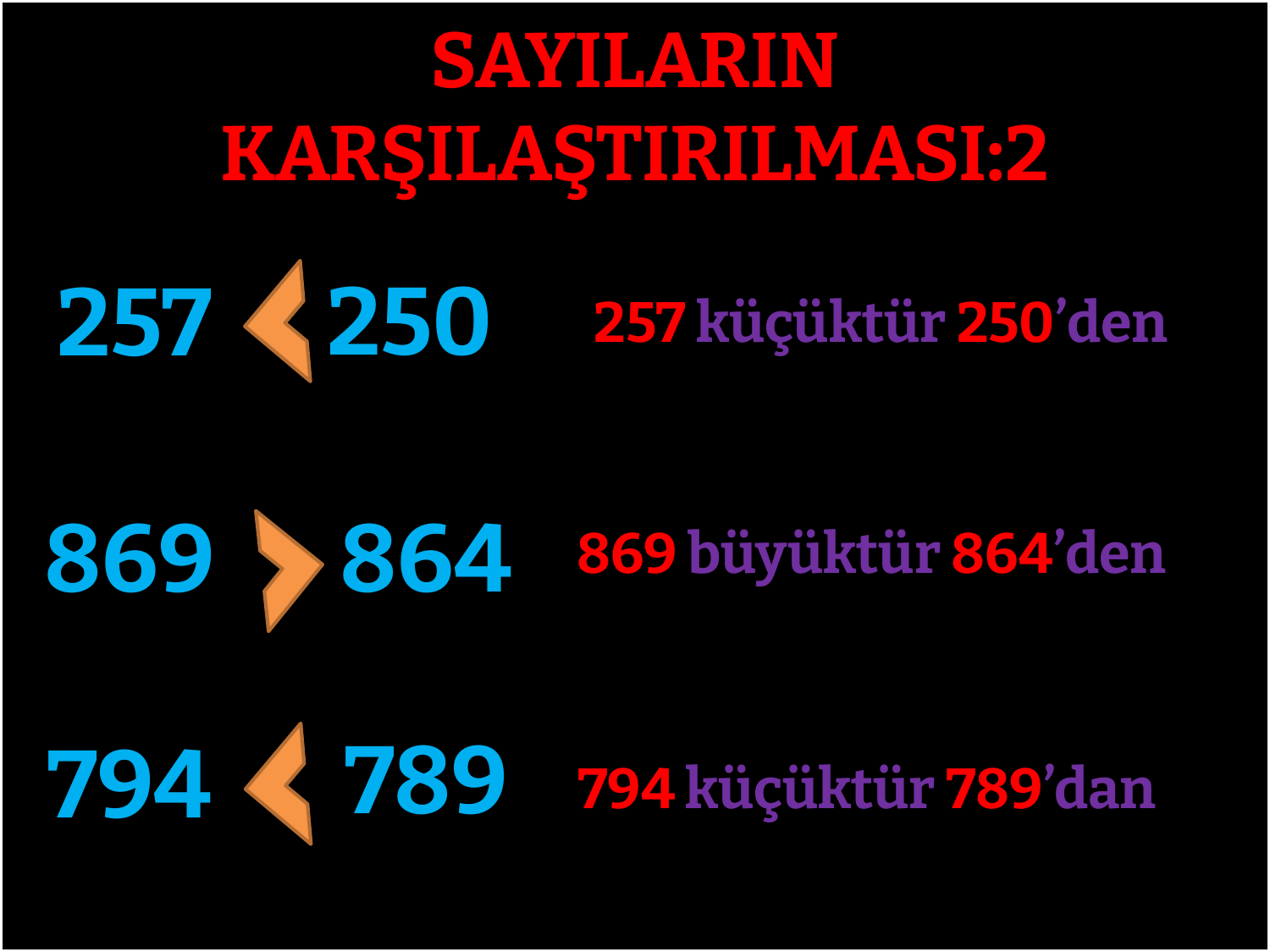

SAYILARIN KARŞILAŞTIRILMASI:2
250
257

257 küçüktür 250’den
#
869
864
869 büyüktür 864’den

789
794

794 küçüktür 789’dan